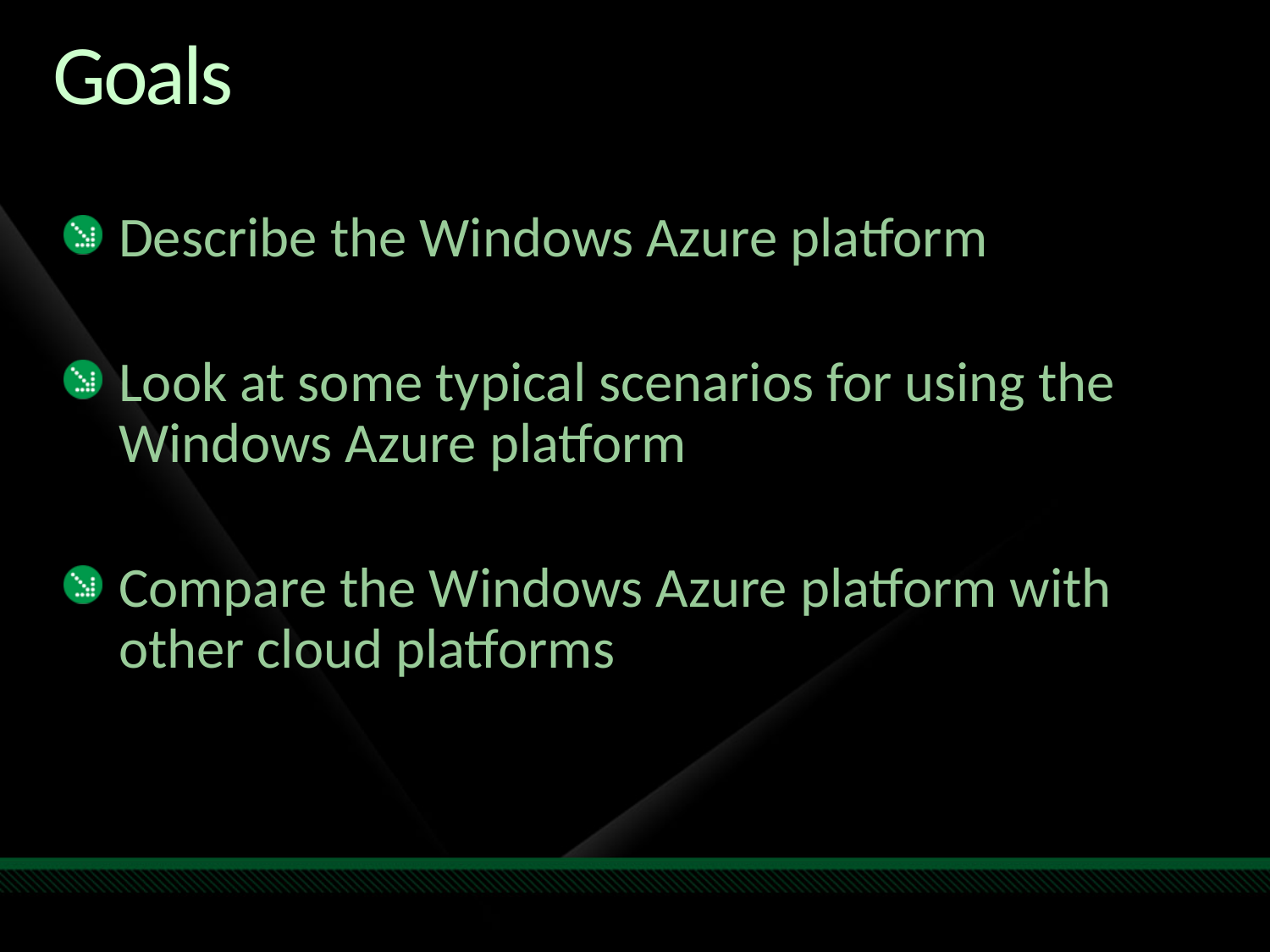

# Goals
Describe the Windows Azure platform

Look at some typical scenarios for using the Windows Azure platform

Compare the Windows Azure platform with other cloud platforms